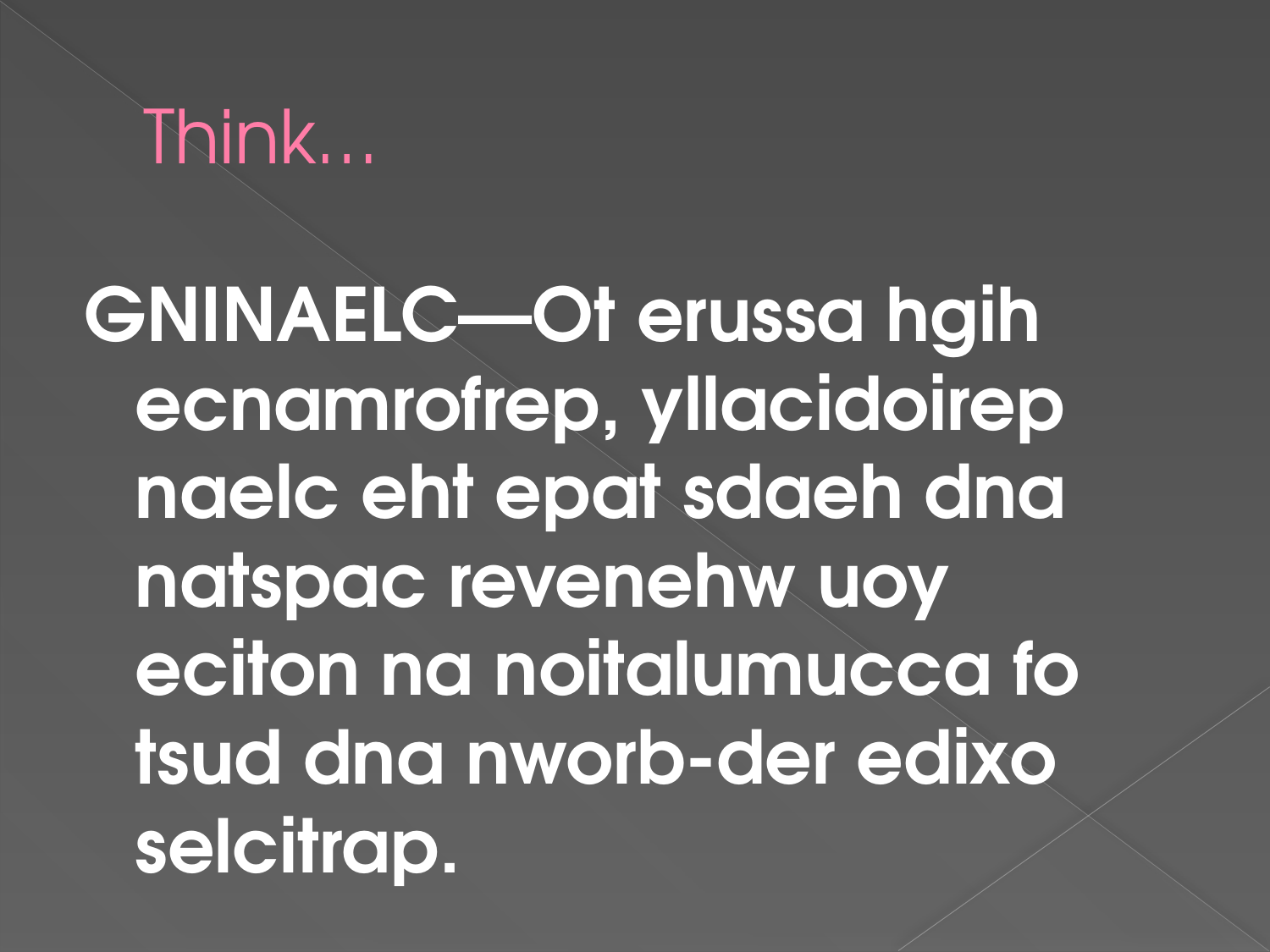

# Think…
GNINAELC—Ot erussa hgih ecnamrofrep, yllacidoirep naelc eht epat sdaeh dna natspac revenehw uoy eciton na noitalumucca fo tsud dna nworb-der edixo selcitrap.